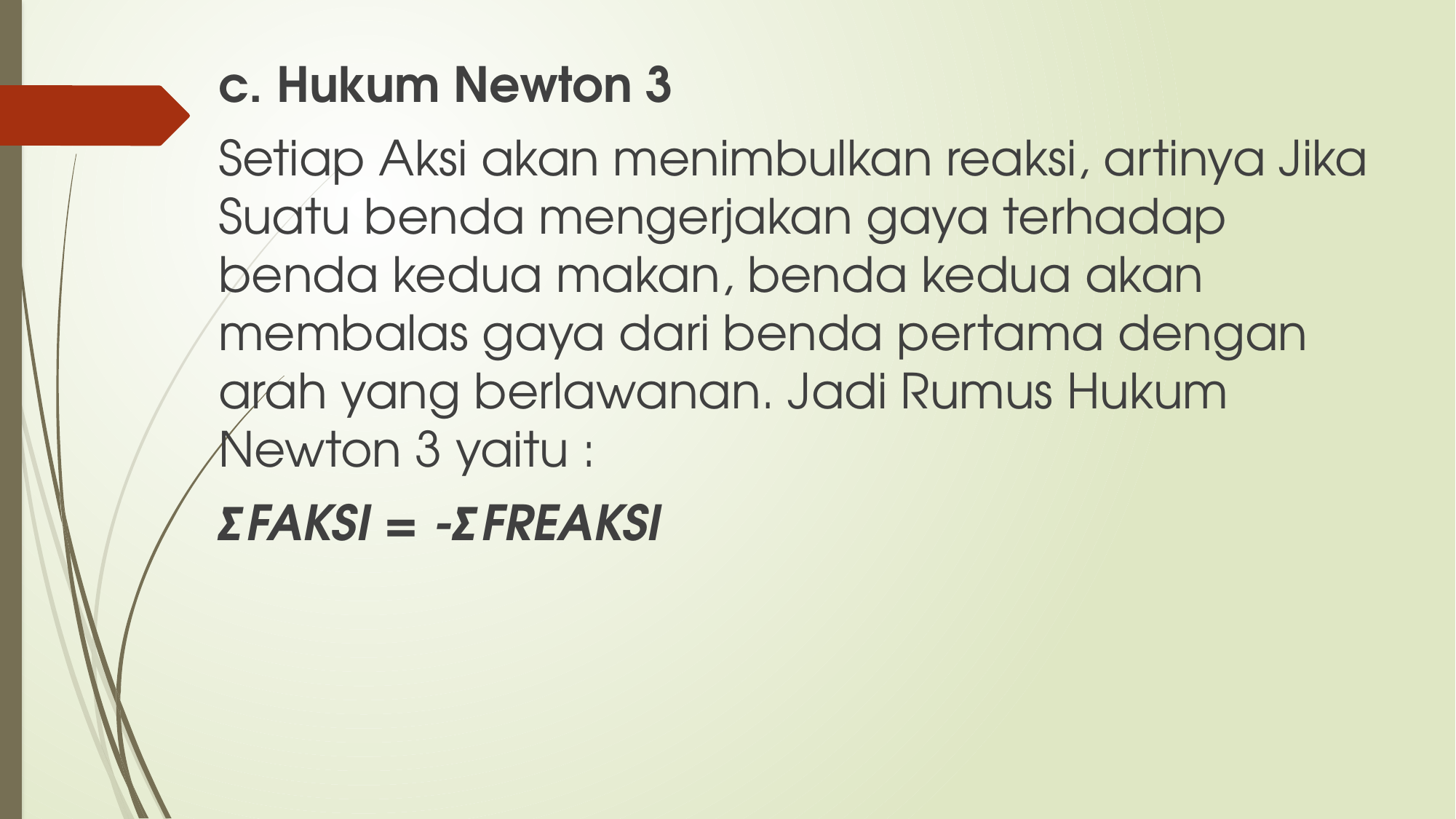

c. Hukum Newton 3
Setiap Aksi akan menimbulkan reaksi, artinya Jika Suatu benda mengerjakan gaya terhadap benda kedua makan, benda kedua akan membalas gaya dari benda pertama dengan arah yang berlawanan. Jadi Rumus Hukum Newton 3 yaitu :
ΣFAKSI = -ΣFREAKSI